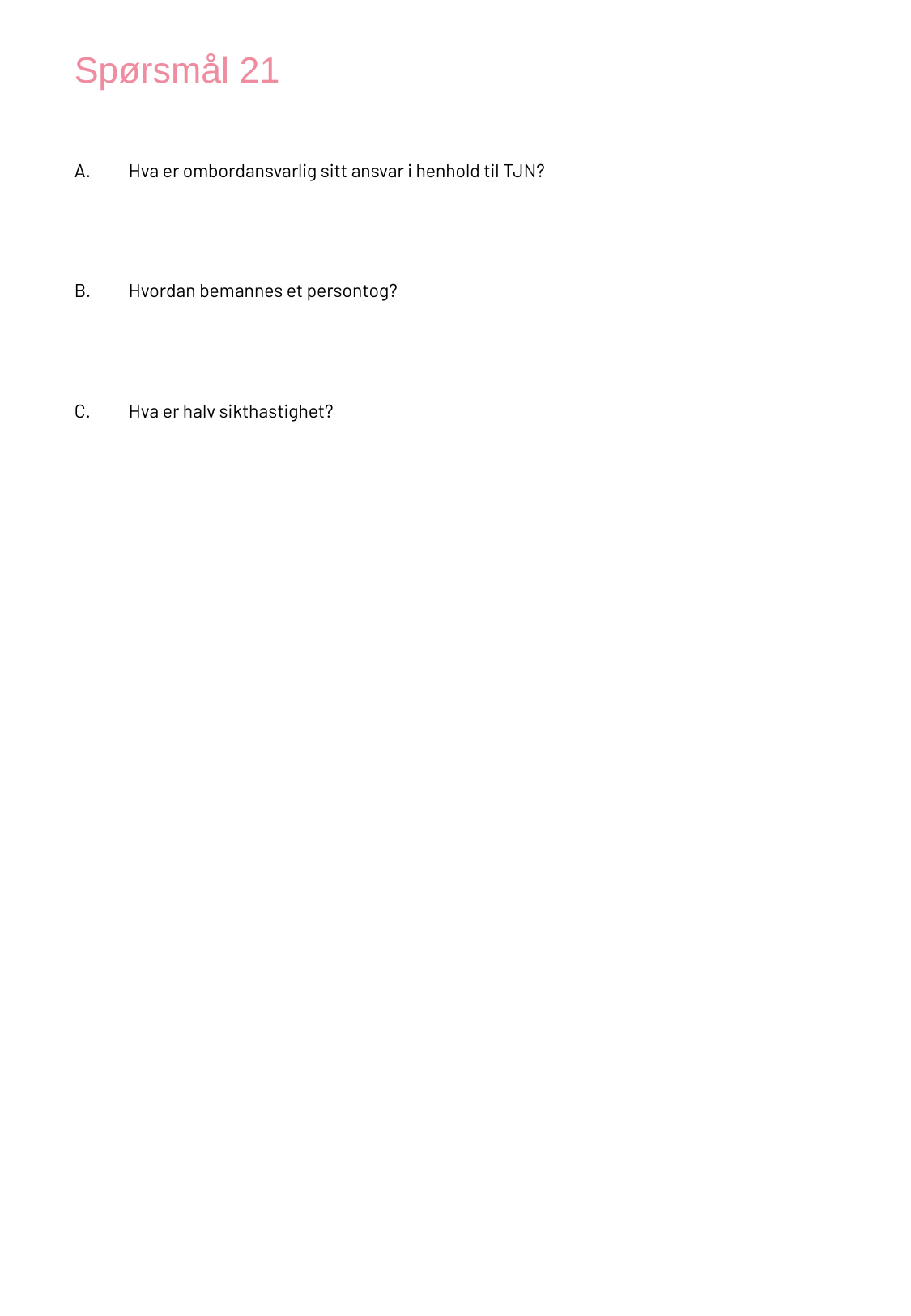

Spørsmål 21
Hva er ombordansvarlig sitt ansvar i henhold til TJN?

Hvordan bemannes et persontog?

Hva er halv sikthastighet?